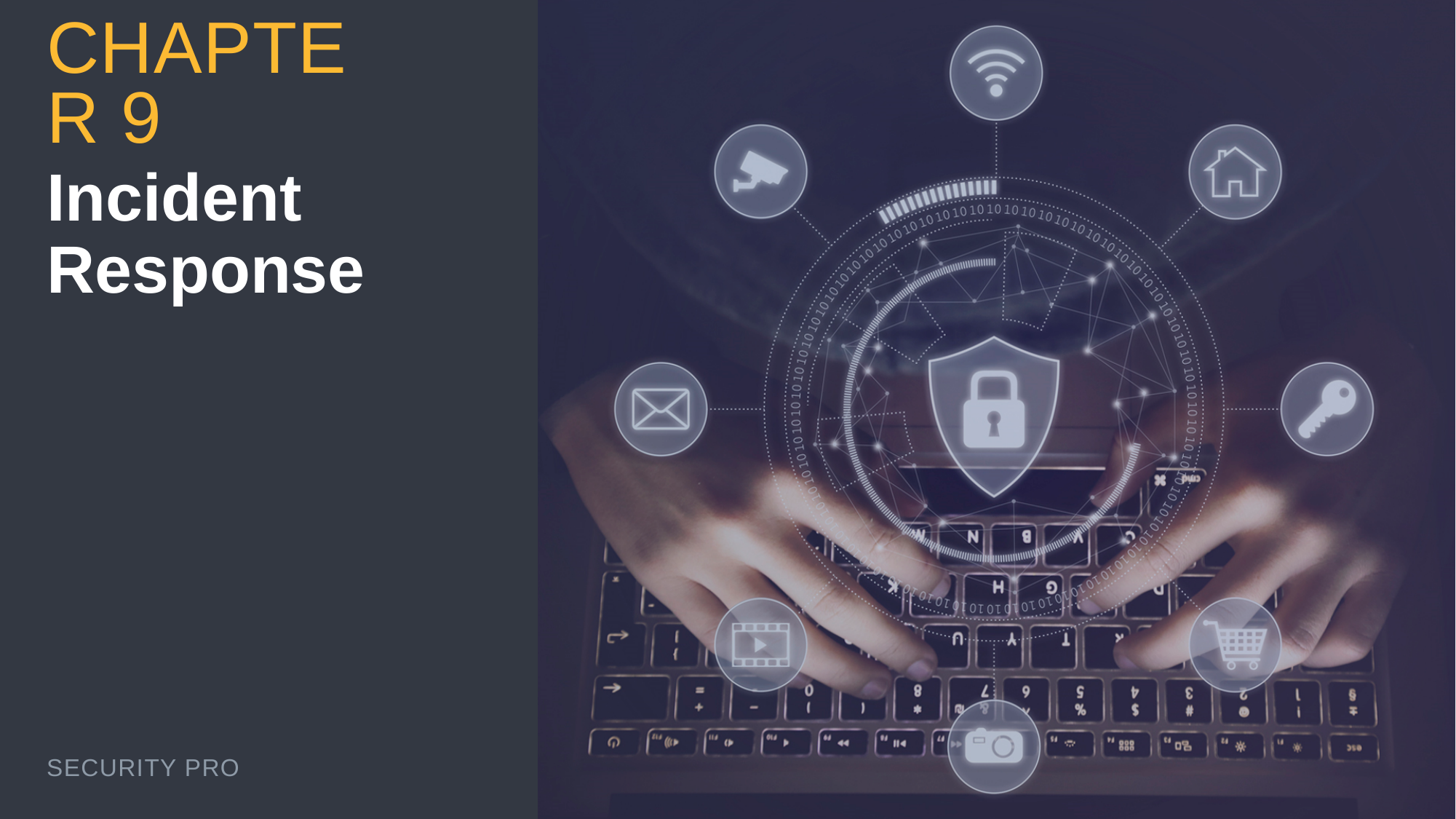

Chapter 9
# Incident Response
Security Pro